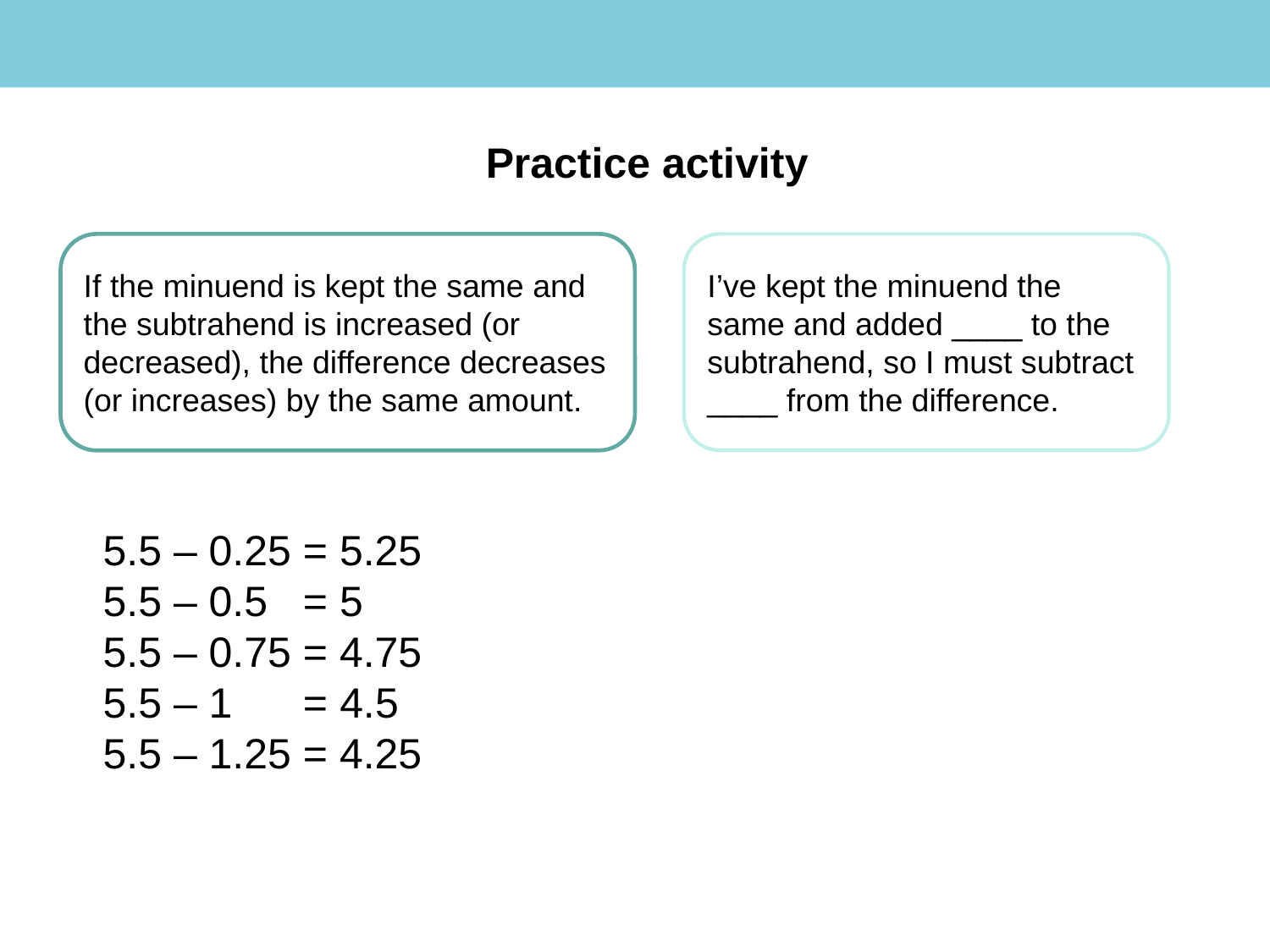

Practice activity
If the minuend is kept the same and the subtrahend is increased (or decreased), the difference decreases (or increases) by the same amount.
I’ve kept the minuend the same and added ____ to the subtrahend, so I must subtract  ____ from the difference.
5.5 – 0.25 = 5.25
5.5 – 0.5   = 5
5.5 – 0.75 = 4.75
5.5 – 1      = 4.5
5.5 – 1.25 = 4.25